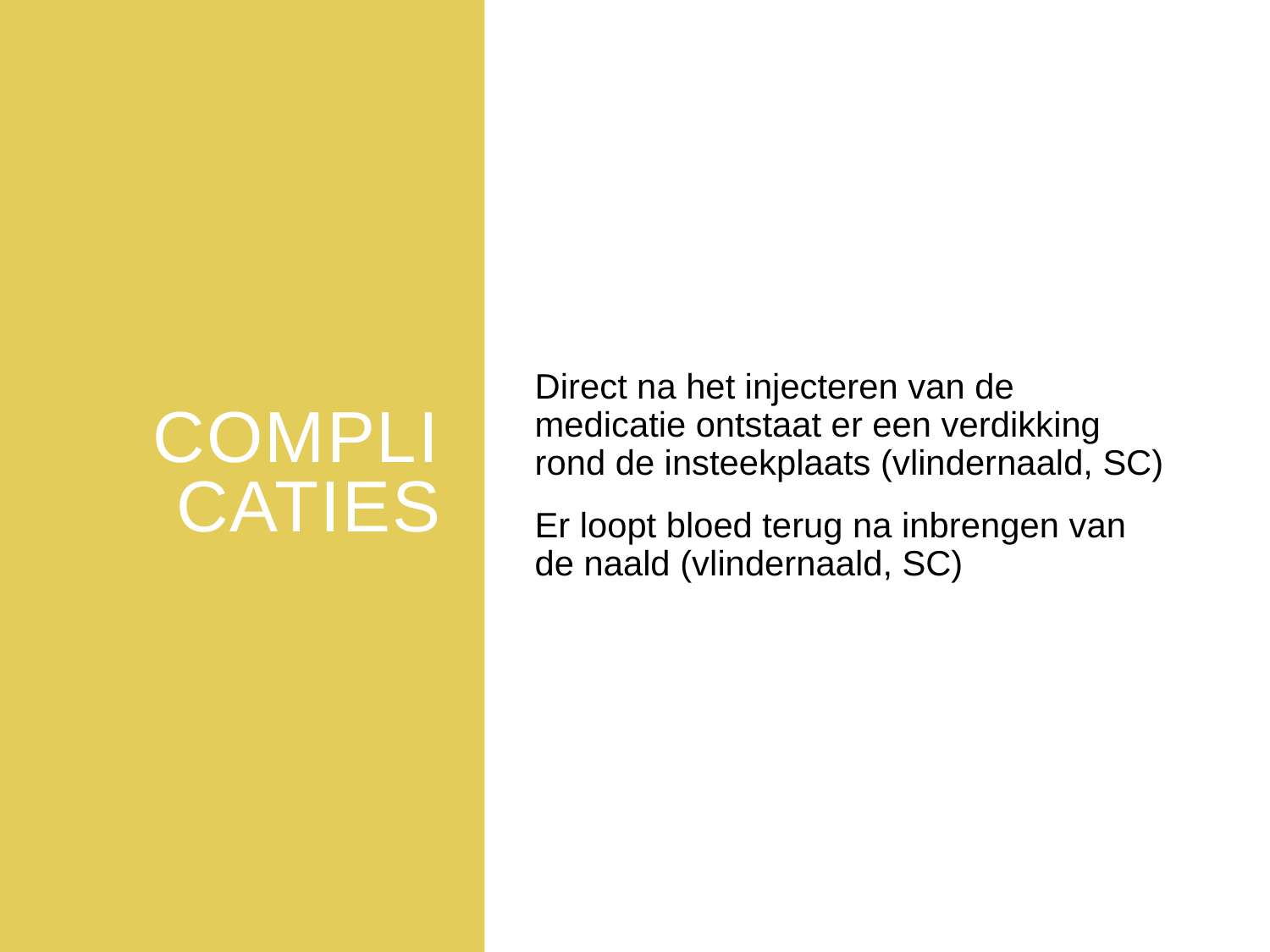

# Complicaties
Direct na het injecteren van de medicatie ontstaat er een verdikking rond de insteekplaats (vlindernaald, SC)
Er loopt bloed terug na inbrengen van de naald (vlindernaald, SC)